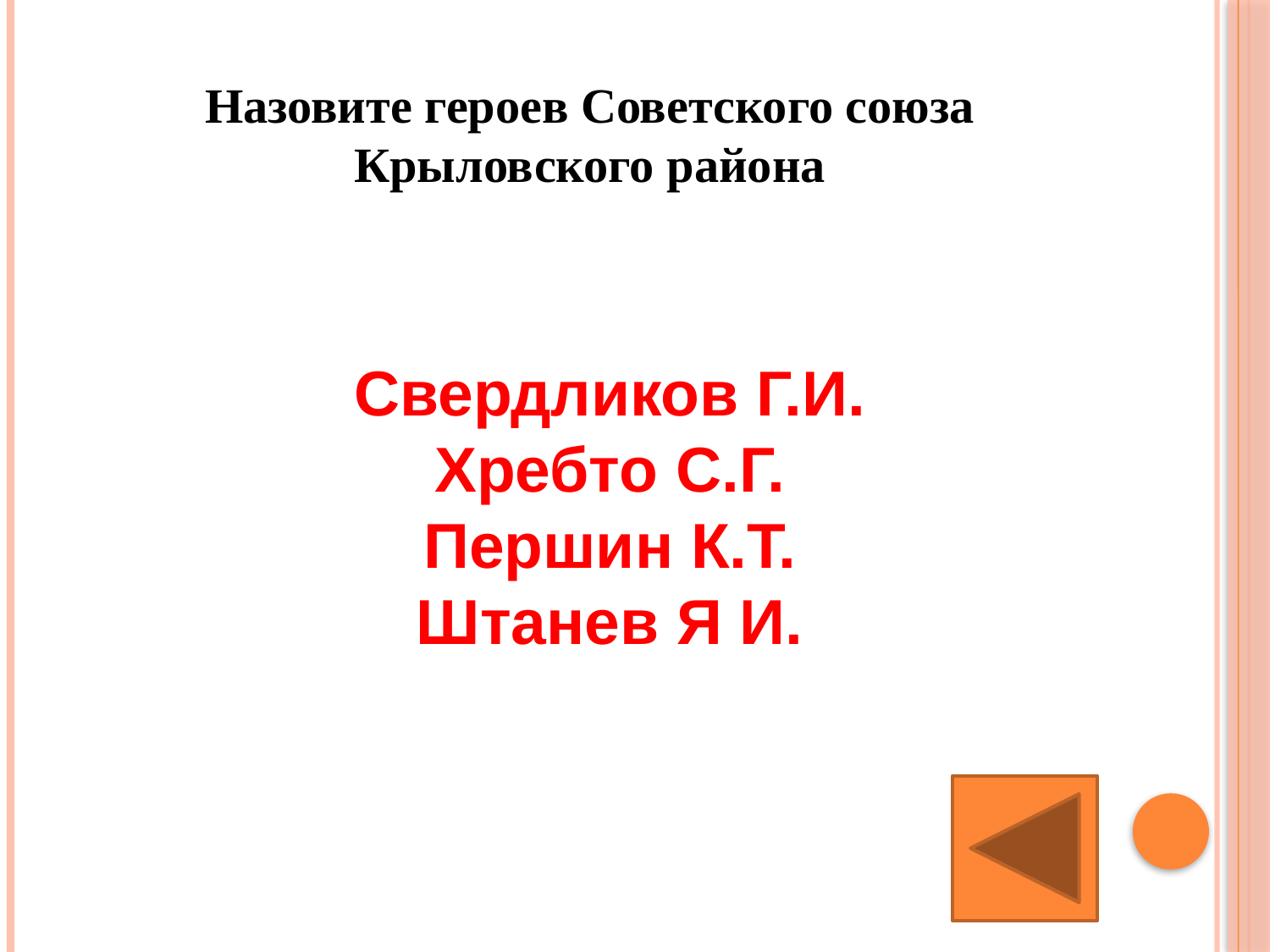

Назовите героев Советского союза Крыловского района
Свердликов Г.И.
Хребто С.Г.
Першин К.Т.
Штанев Я И.